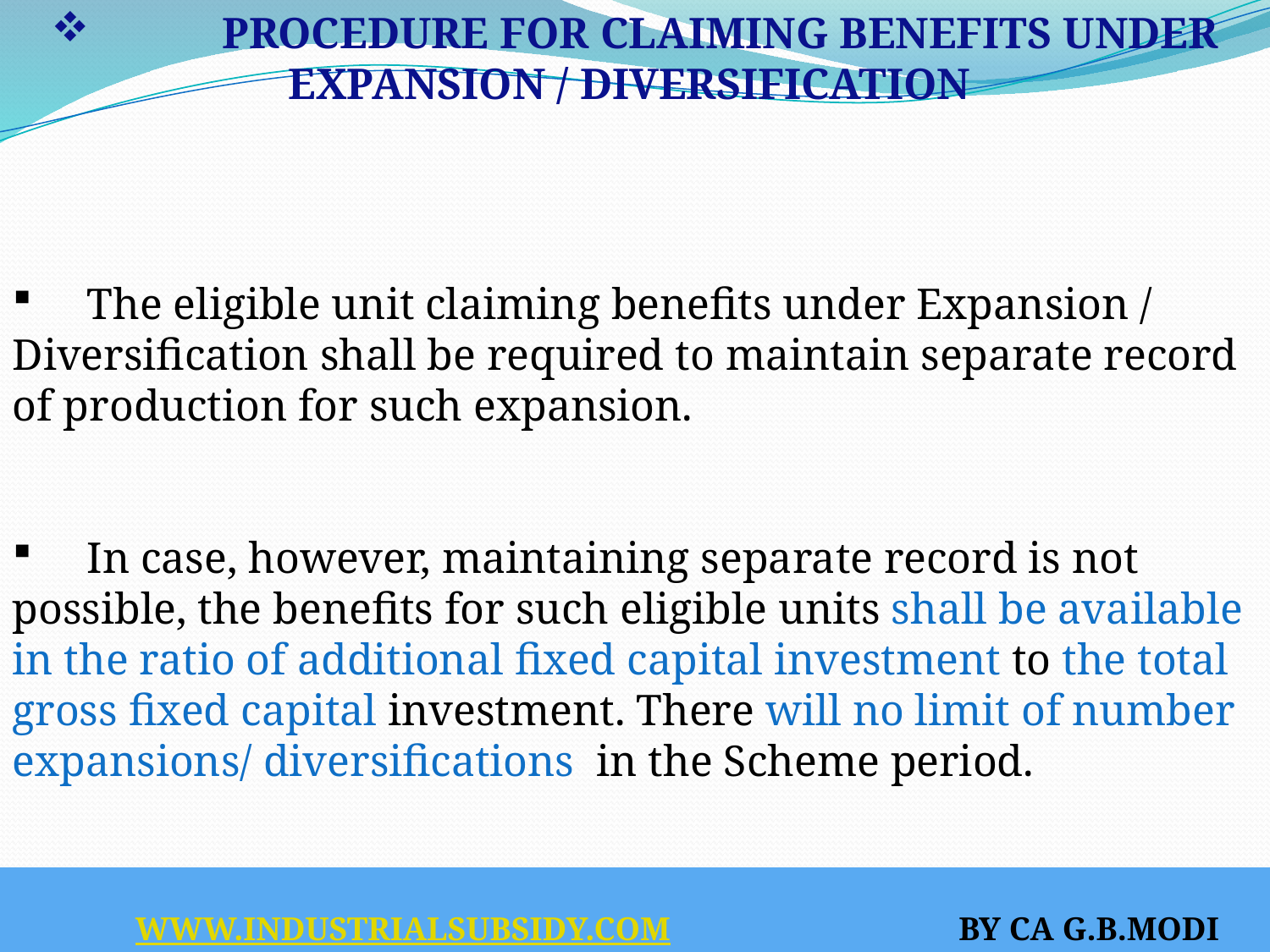

PROCEDURE FOR CLAIMING BENEFITS UNDER EXPANSION / DIVERSIFICATION

     The eligible unit claiming benefits under Expansion / Diversification shall be required to maintain separate record of production for such expansion.

     In case, however, maintaining separate record is not possible, the benefits for such eligible units shall be available in the ratio of additional fixed capital investment to the total gross fixed capital investment. There will no limit of number expansions/ diversifications  in the Scheme period.
 WWW.INDUSTRIALSUBSIDY.COM                                   BY CA G.B.MODI